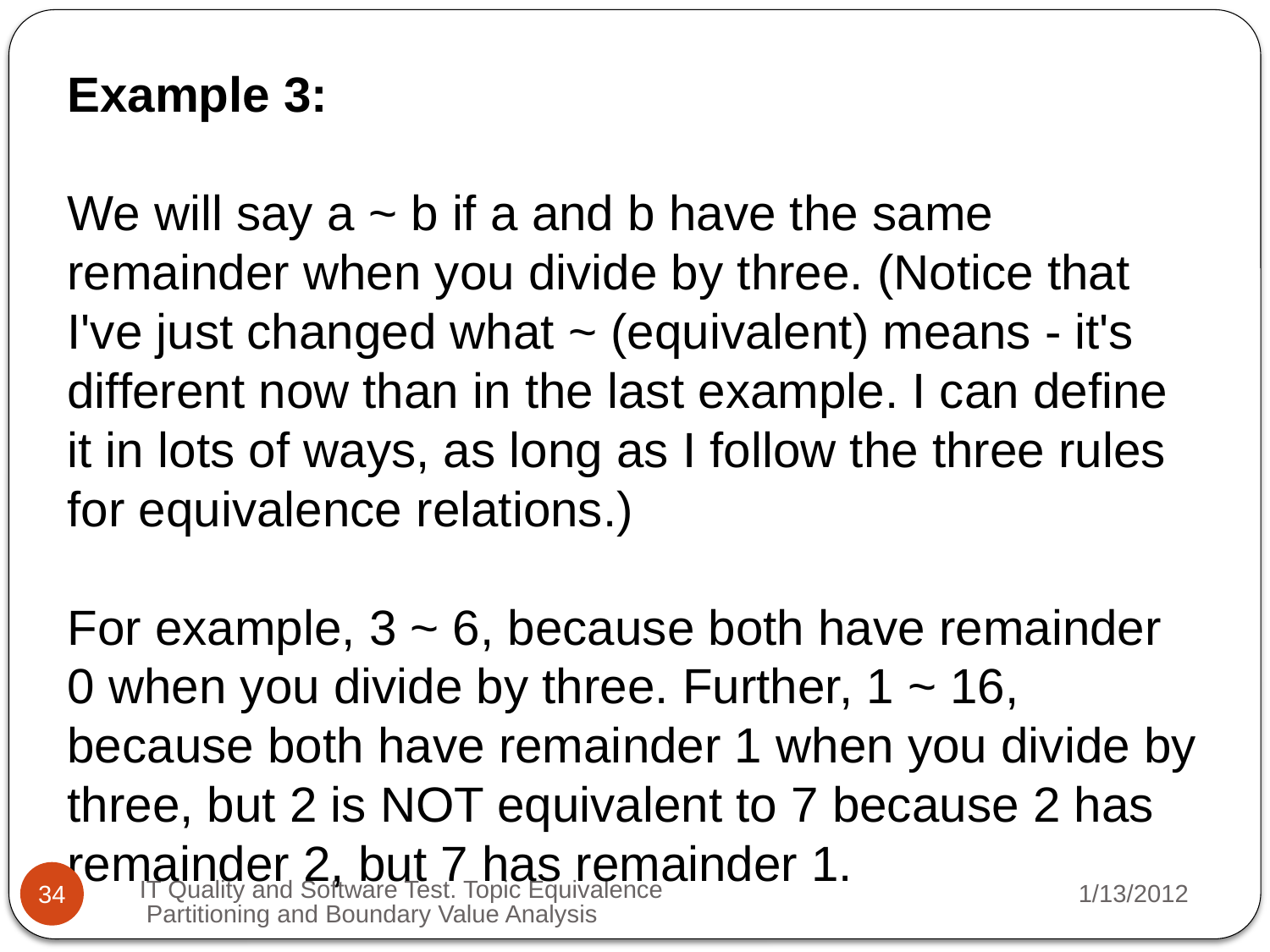

Example 3:

We will say a ~ b if a and b have the same remainder when you divide by three. (Notice that I've just changed what ~ (equivalent) means - it's different now than in the last example. I can define it in lots of ways, as long as I follow the three rules for equivalence relations.)

For example, 3 ~ 6, because both have remainder 0 when you divide by three. Further, 1 ~ 16, because both have remainder 1 when you divide by three, but 2 is NOT equivalent to 7 because 2 has remainder 2, but 7 has remainder 1.
IT Quality and Software Test. Topic Equivalence Partitioning and Boundary Value Analysis
1/13/2012
34